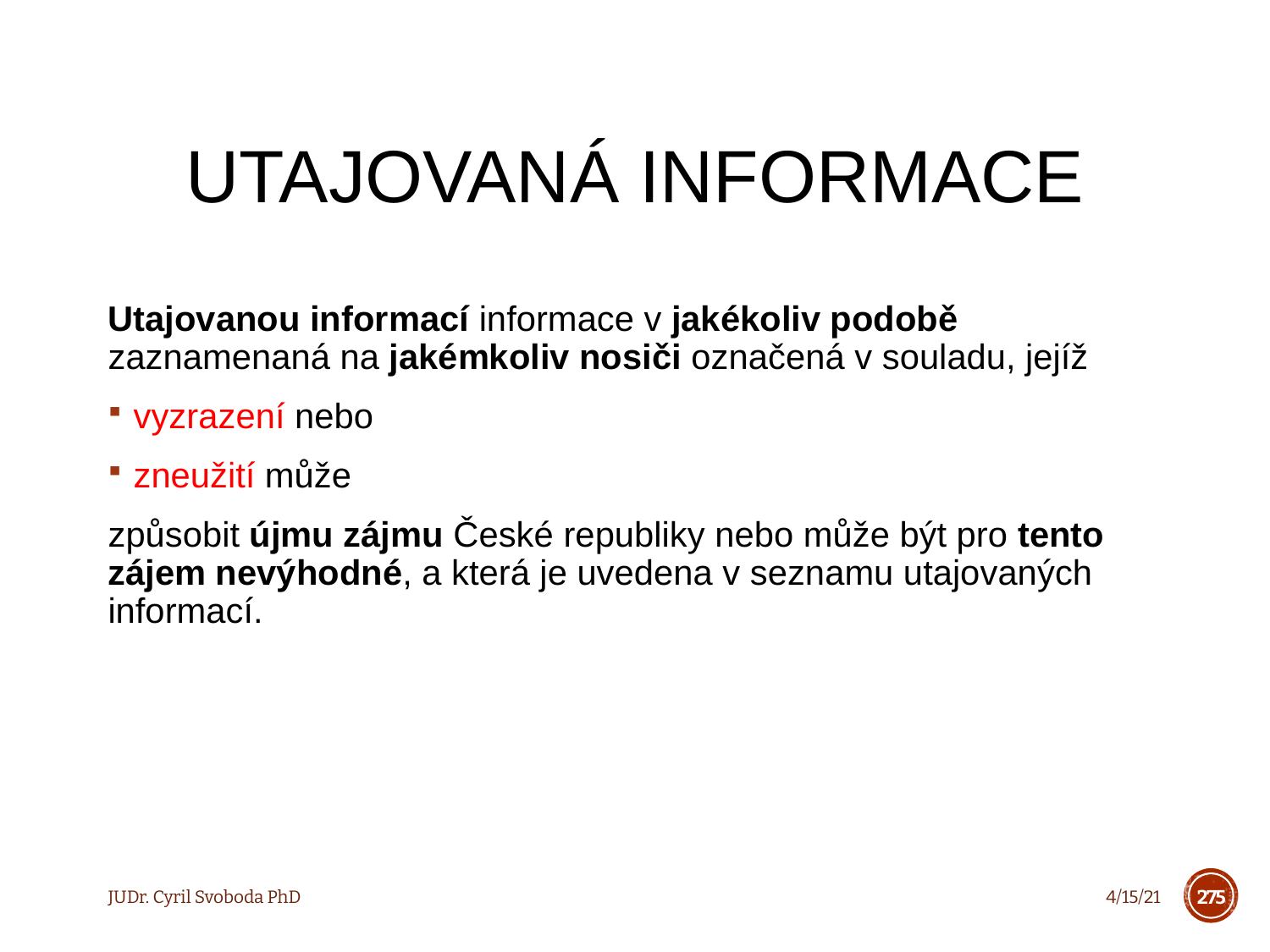

# Utajovaná informace
Utajovanou informací informace v jakékoliv podobě zaznamenaná na jakémkoliv nosiči označená v souladu, jejíž
vyzrazení nebo
zneužití může
způsobit újmu zájmu České republiky nebo může být pro tento zájem nevýhodné, a která je uvedena v seznamu utajovaných informací.
JUDr. Cyril Svoboda PhD
4/15/21
275